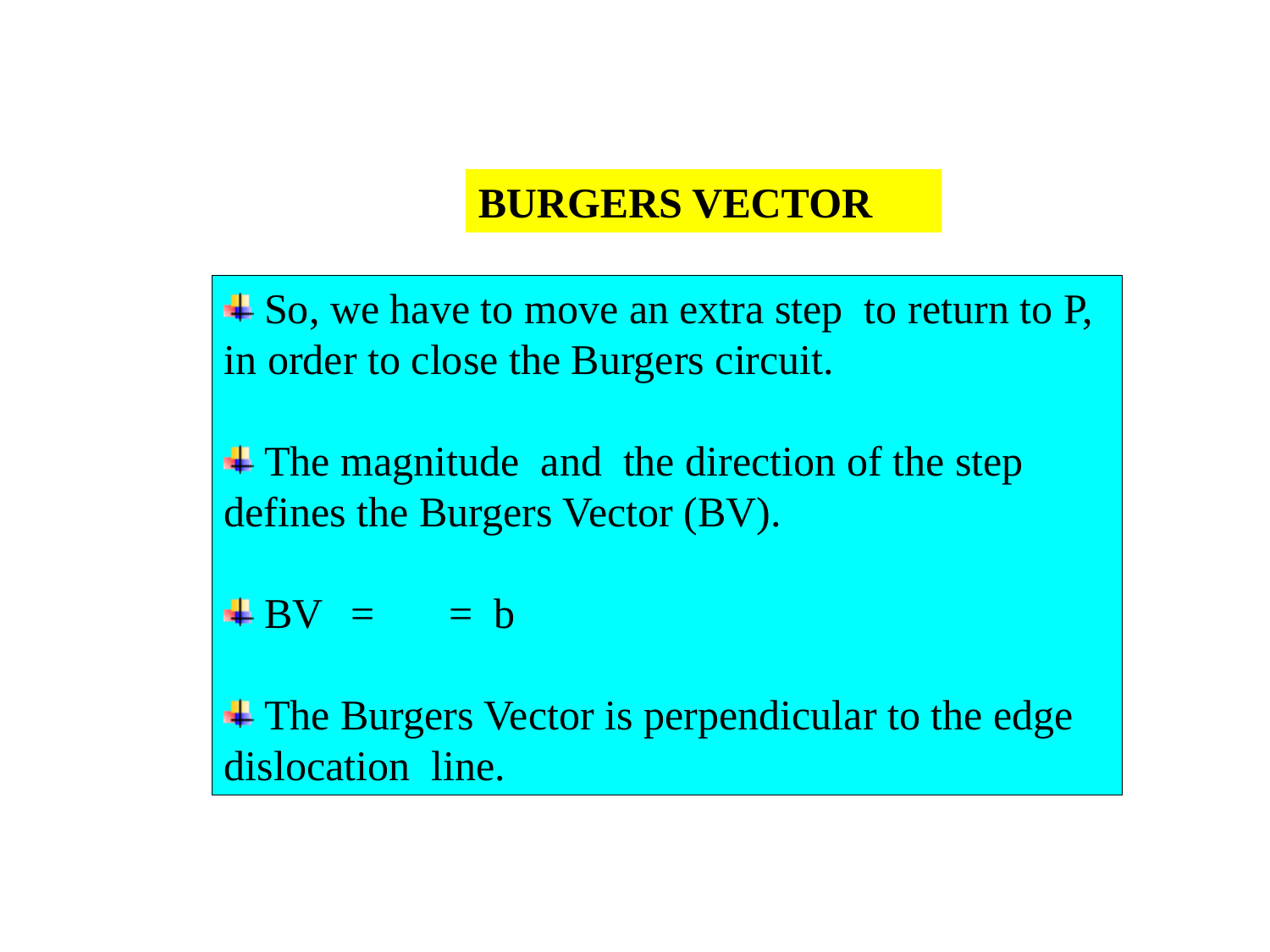

BURGERS VECTOR
 So, we have to move an extra step  to return to P, in order to close the Burgers circuit.

 The magnitude  and  the direction of the step defines the Burgers Vector (BV).

 BV	=       =  b

 The Burgers Vector is perpendicular to the edge dislocation  line.